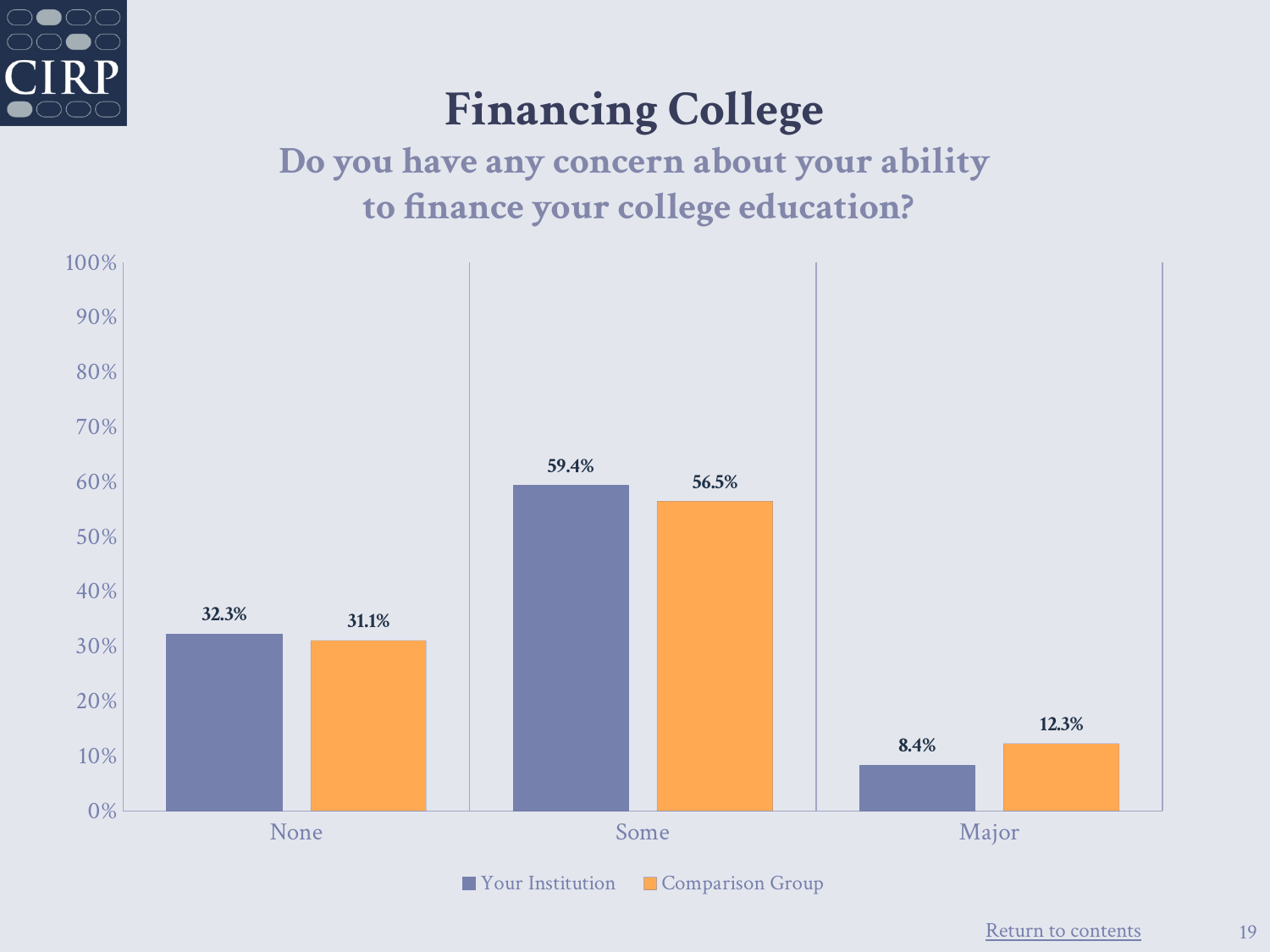

# Financing College Do you have any concern about your ability to finance your college education?

### Chart

| Category | Your Institution | Comparison Group |
|---|---|---|
| None | 0.323 | 0.311 |
| Some | 0.594 | 0.565 |
| Major | 0.084 | 0.123 |
19